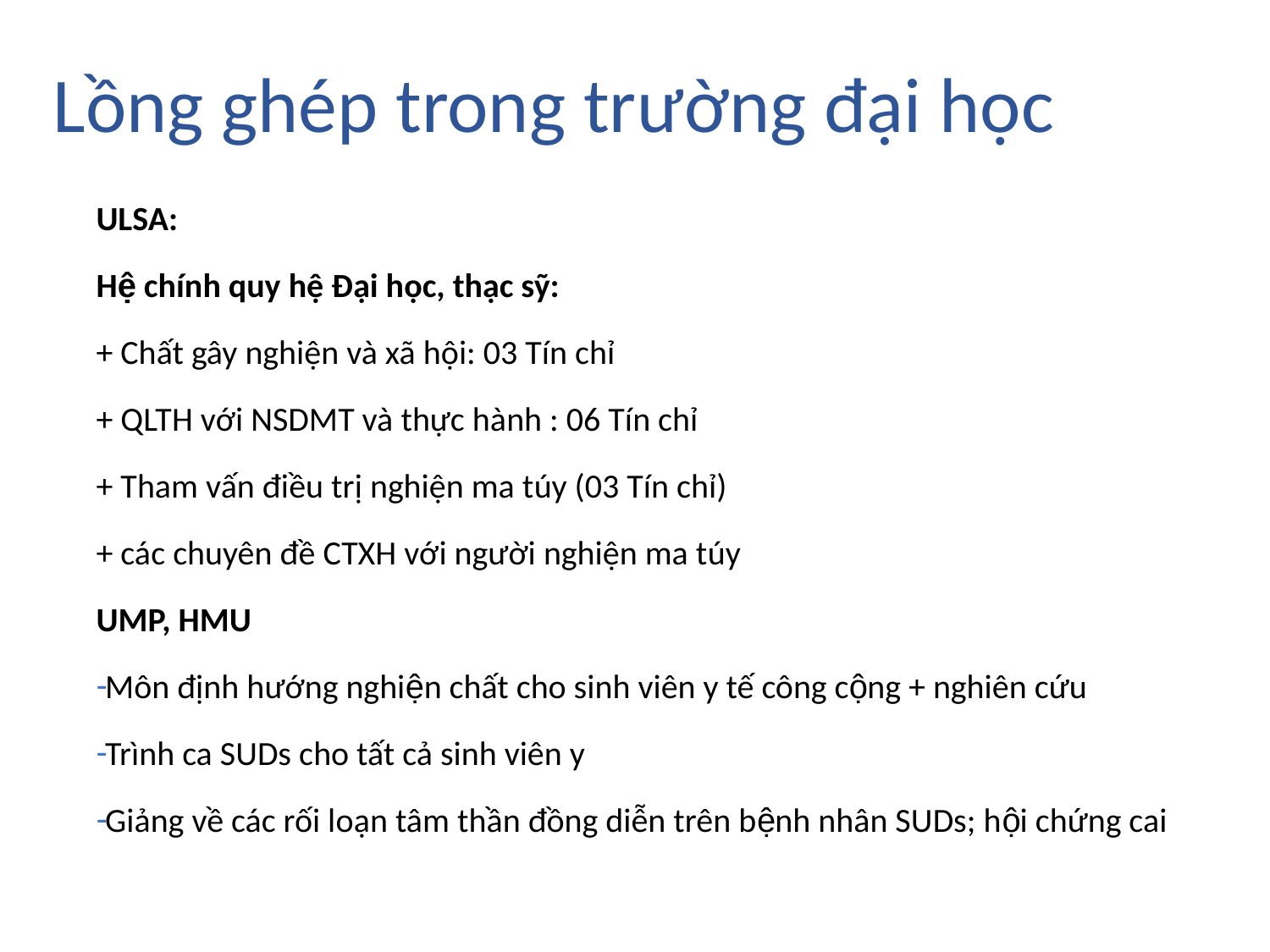

# Lồng ghép trong trường đại học
ULSA:
Hệ chính quy hệ Đại học, thạc sỹ:
+ Chất gây nghiện và xã hội: 03 Tín chỉ
+ QLTH với NSDMT và thực hành : 06 Tín chỉ
+ Tham vấn điều trị nghiện ma túy (03 Tín chỉ)
+ các chuyên đề CTXH với người nghiện ma túy
UMP, HMU
Môn định hướng nghiện chất cho sinh viên y tế công cộng + nghiên cứu
Trình ca SUDs cho tất cả sinh viên y
Giảng về các rối loạn tâm thần đồng diễn trên bệnh nhân SUDs; hội chứng cai